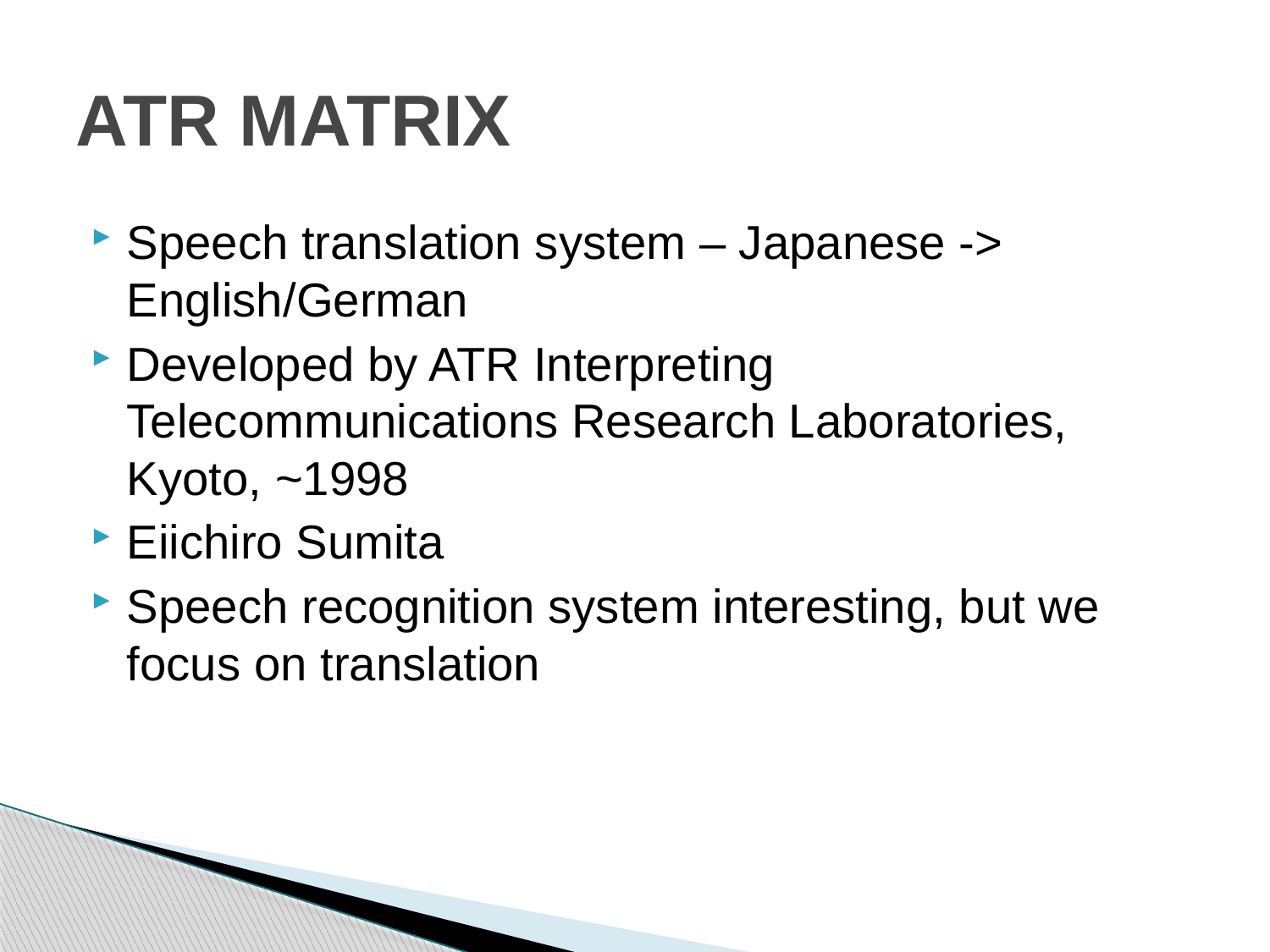

# ATR MATRIX
Speech translation system – Japanese -> English/German
Developed by ATR Interpreting Telecommunications Research Laboratories, Kyoto, ~1998
Eiichiro Sumita
Speech recognition system interesting, but we focus on translation